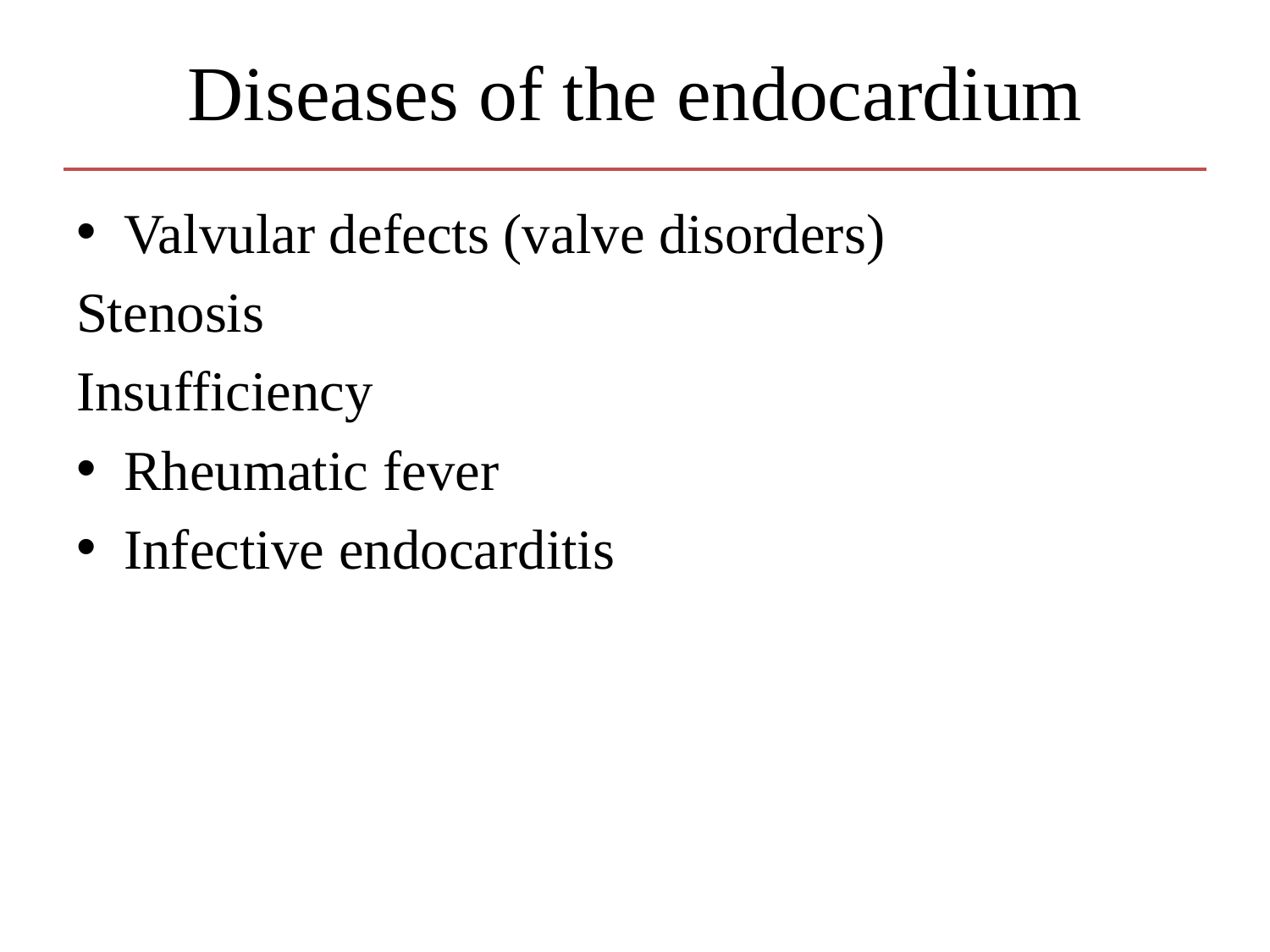

# Diseases of the endocardium
Valvular defects (valve disorders)
Stenosis
Insufficiency
Rheumatic fever
Infective endocarditis